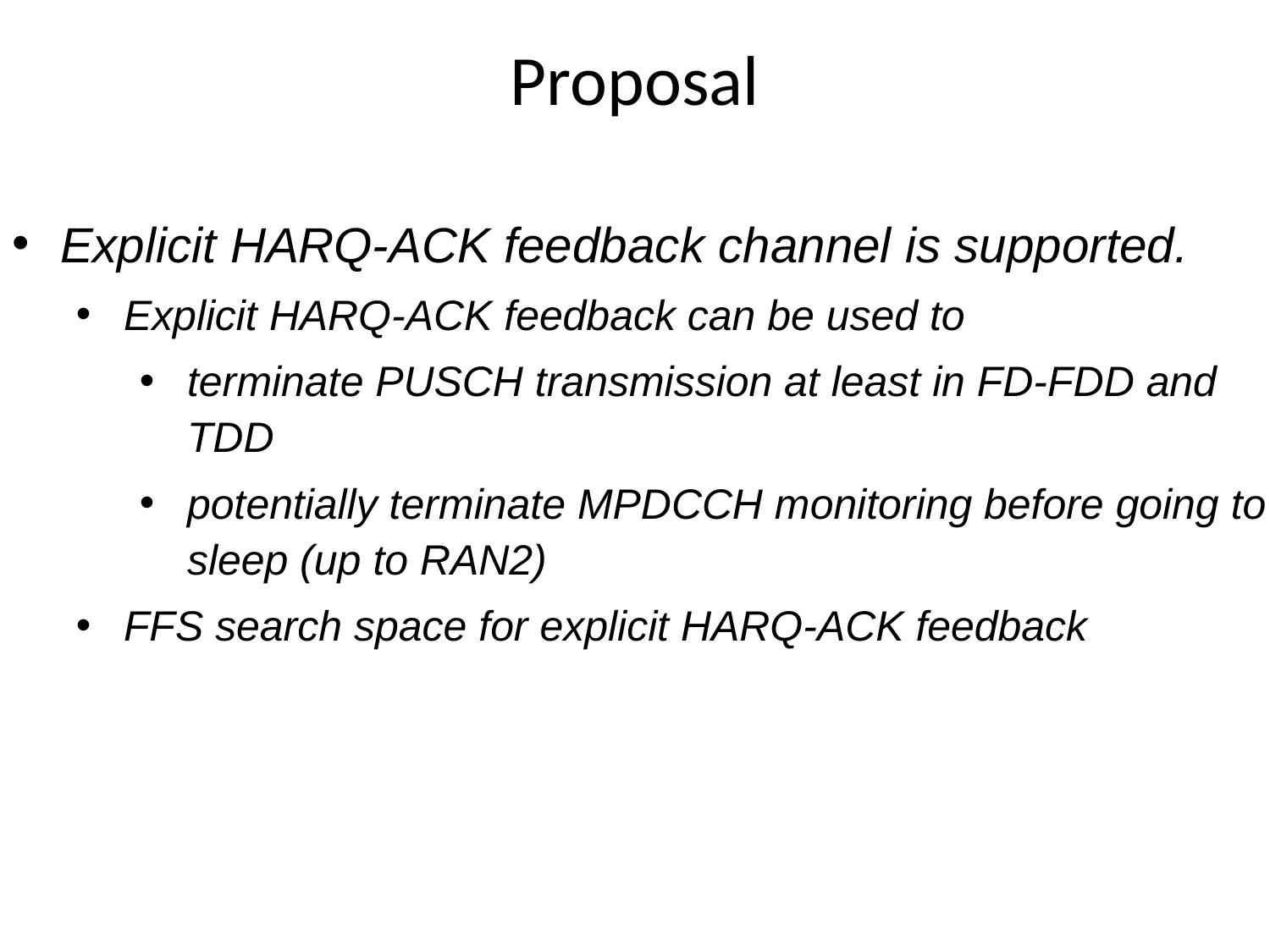

Proposal
Explicit HARQ-ACK feedback channel is supported.
Explicit HARQ-ACK feedback can be used to
terminate PUSCH transmission at least in FD-FDD and TDD
potentially terminate MPDCCH monitoring before going to sleep (up to RAN2)
FFS search space for explicit HARQ-ACK feedback